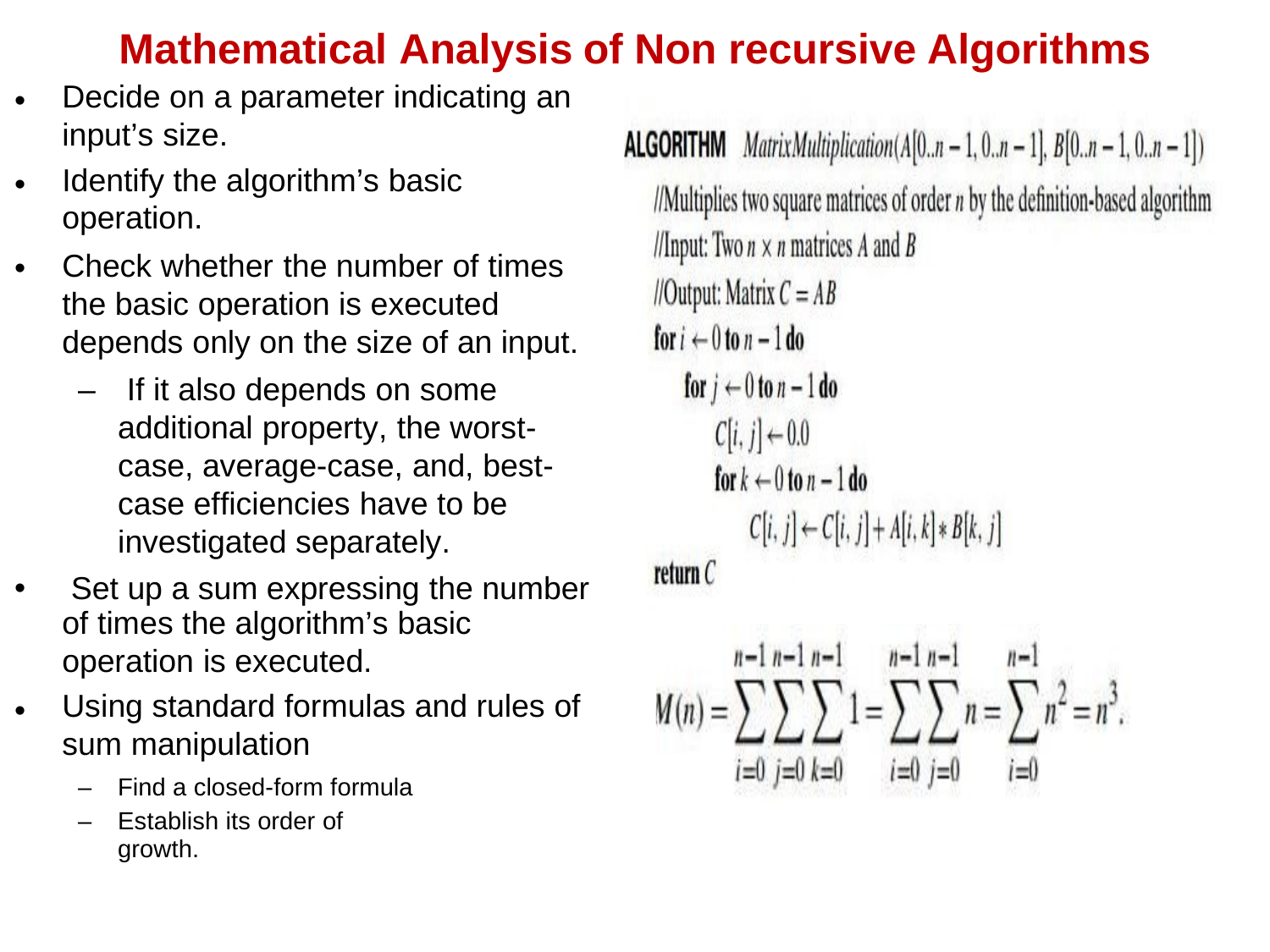

Mathematical Analysis
Decide on a parameter indicating an
input’s size.
Identify the algorithm’s basic
operation.
Check whether the number of times the basic operation is executed depends only on the size of an input.
of
Non
recursive
Algorithms
•

•
•
–
If it also depends on some
additional property, the worst-case, average-case, and, best-case efficiencies have to be investigated separately.
•
Set up a sum expressing the number
of times the algorithm’s basic
operation is executed.
Using standard formulas and rules of
sum manipulation

•
–
–
Find a closed-form formula
Establish its order of growth.